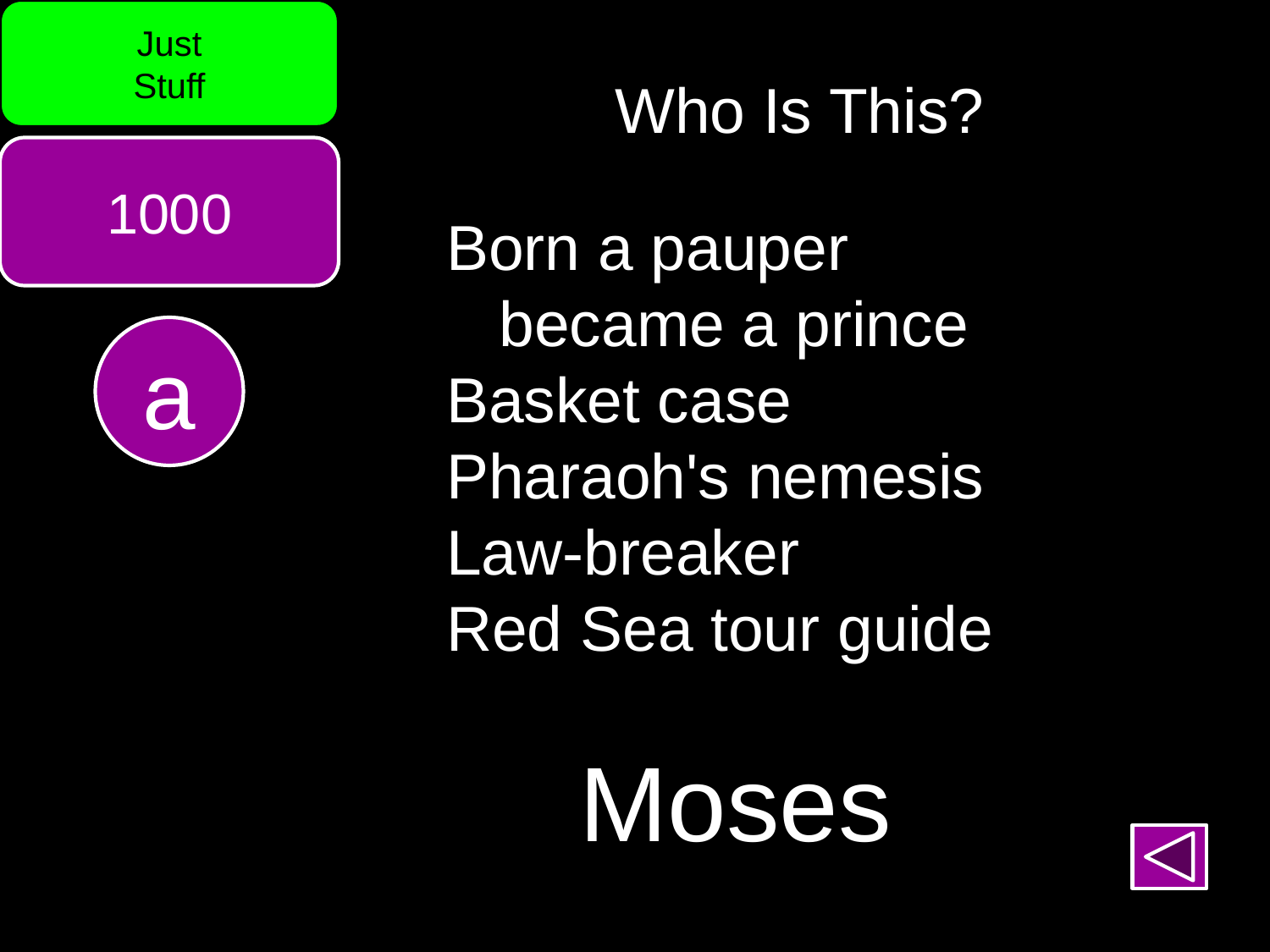

Just
Stuff
Who Is This?
1000
Born a pauper
   became a prince
Basket case
Pharaoh's nemesis
Law-breaker
Red Sea tour guide
a
Moses